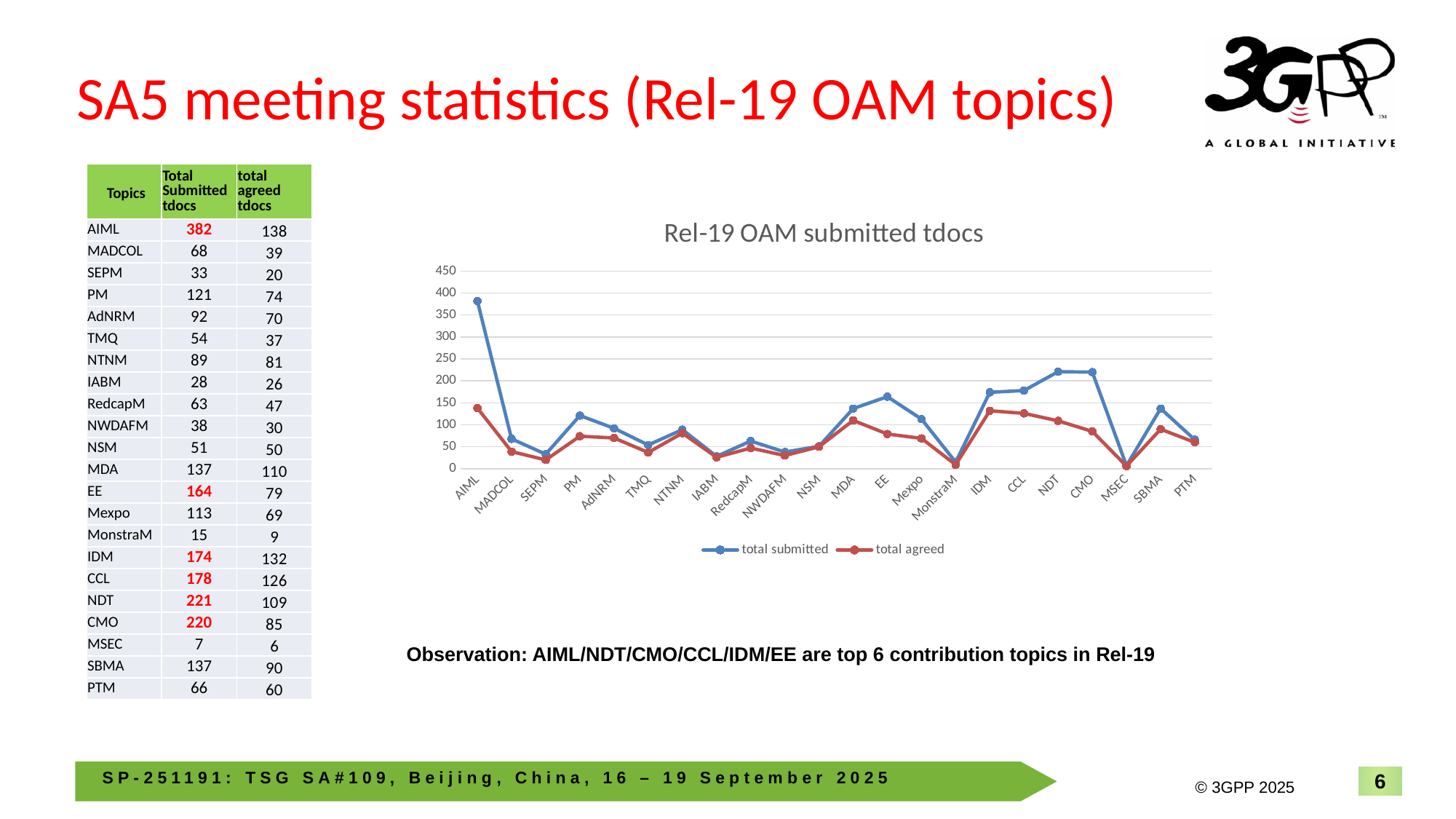

# SA5 meeting statistics (Rel-19 OAM topics)
| Topics | Total Submitted tdocs | total agreed tdocs |
| --- | --- | --- |
| AIML | 382 | 138 |
| MADCOL | 68 | 39 |
| SEPM | 33 | 20 |
| PM | 121 | 74 |
| AdNRM | 92 | 70 |
| TMQ | 54 | 37 |
| NTNM | 89 | 81 |
| IABM | 28 | 26 |
| RedcapM | 63 | 47 |
| NWDAFM | 38 | 30 |
| NSM | 51 | 50 |
| MDA | 137 | 110 |
| EE | 164 | 79 |
| Mexpo | 113 | 69 |
| MonstraM | 15 | 9 |
| IDM | 174 | 132 |
| CCL | 178 | 126 |
| NDT | 221 | 109 |
| CMO | 220 | 85 |
| MSEC | 7 | 6 |
| SBMA | 137 | 90 |
| PTM | 66 | 60 |

### Chart: Rel-19 OAM submitted tdocs

| Category | total submitted | total agreed |
|---|---|---|
| AIML | 382.0 | 138.0 |
| MADCOL | 68.0 | 39.0 |
| SEPM | 33.0 | 20.0 |
| PM | 121.0 | 74.0 |
| AdNRM | 92.0 | 70.0 |
| TMQ | 54.0 | 37.0 |
| NTNM | 89.0 | 81.0 |
| IABM | 28.0 | 26.0 |
| RedcapM | 63.0 | 47.0 |
| NWDAFM | 38.0 | 30.0 |
| NSM | 51.0 | 50.0 |
| MDA | 137.0 | 110.0 |
| EE | 164.0 | 79.0 |
| Mexpo | 113.0 | 69.0 |
| MonstraM | 15.0 | 9.0 |
| IDM | 174.0 | 132.0 |
| CCL | 178.0 | 126.0 |
| NDT | 221.0 | 109.0 |
| CMO | 220.0 | 85.0 |
| MSEC | 7.0 | 6.0 |
| SBMA | 137.0 | 90.0 |
| PTM | 66.0 | 60.0 |
Observation: AIML/NDT/CMO/CCL/IDM/EE are top 6 contribution topics in Rel-19